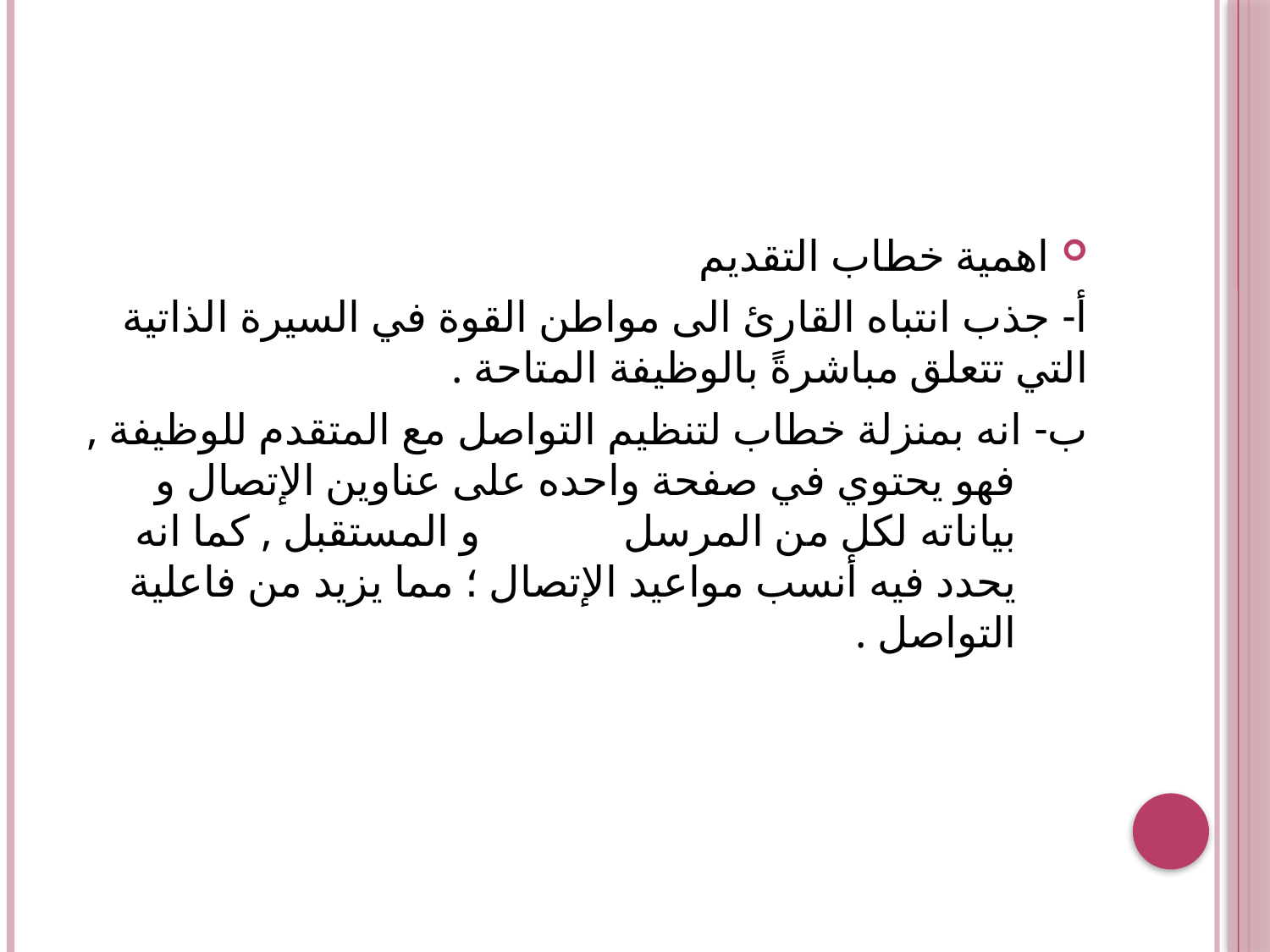

#
اهمية خطاب التقديم
أ- جذب انتباه القارئ الى مواطن القوة في السيرة الذاتية التي تتعلق مباشرةً بالوظيفة المتاحة .
ب- انه بمنزلة خطاب لتنظيم التواصل مع المتقدم للوظيفة , فهو يحتوي في صفحة واحده على عناوين الإتصال و بياناته لكل من المرسل             و المستقبل , كما انه يحدد فيه أنسب مواعيد الإتصال ؛ مما يزيد من فاعلية التواصل .